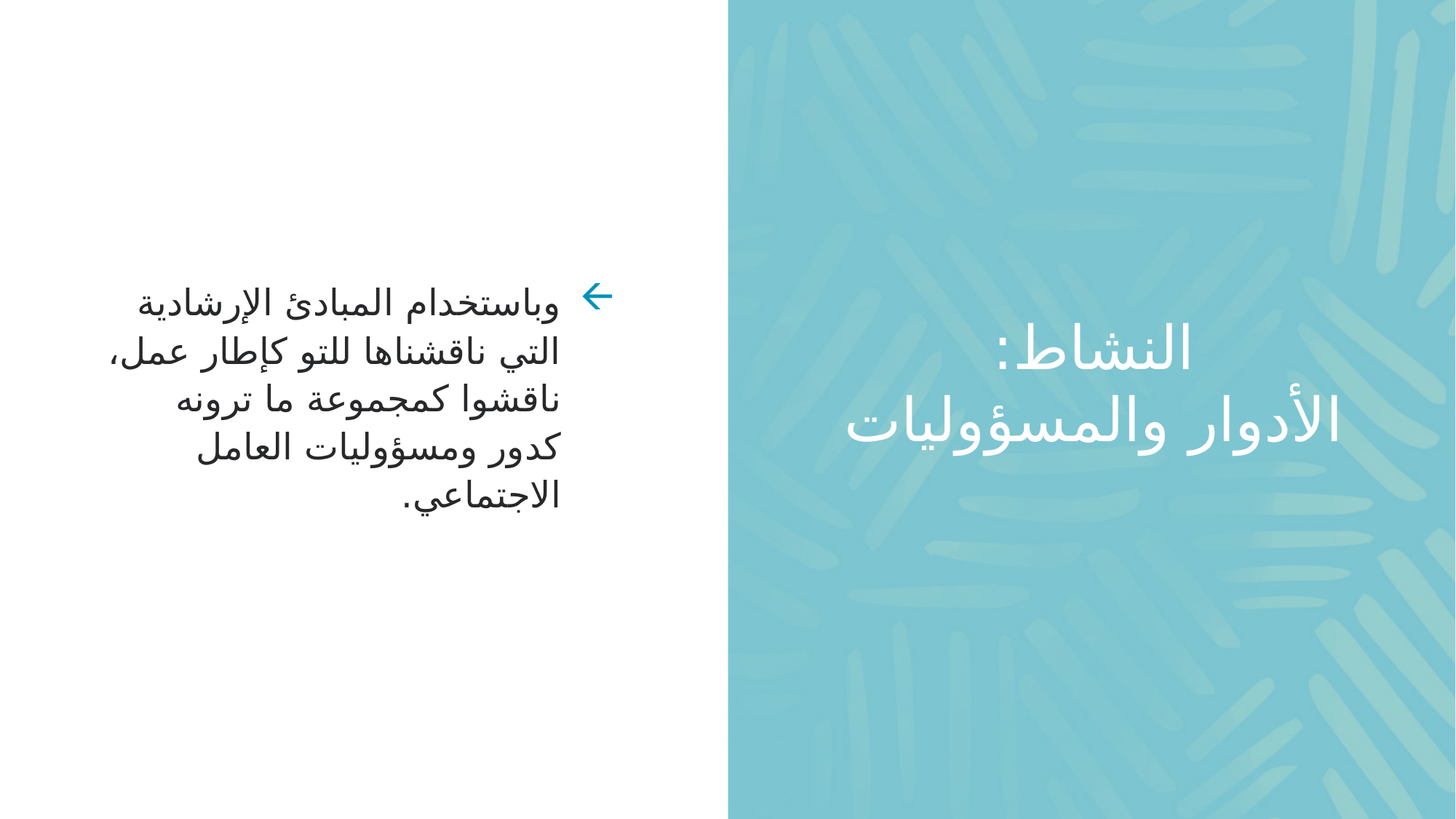

وباستخدام المبادئ الإرشادية التي ناقشناها للتو كإطار عمل، ناقشوا كمجموعة ما ترونه كدور ومسؤوليات العامل الاجتماعي.

# النشاط: الأدوار والمسؤوليات